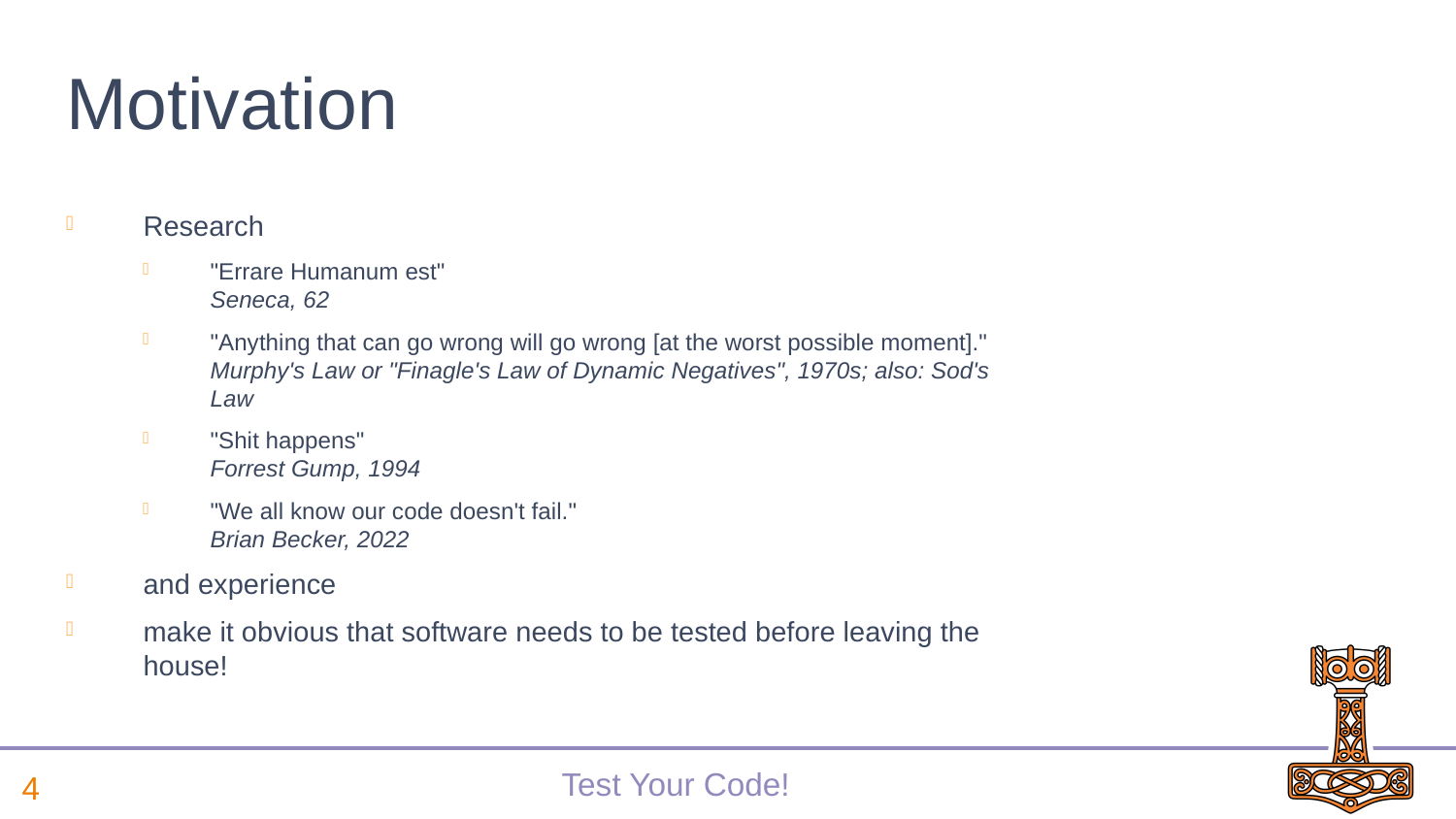

# Motivation
Research
"Errare Humanum est"
Seneca, 62
"Anything that can go wrong will go wrong [at the worst possible moment]."
Murphy's Law or "Finagle's Law of Dynamic Negatives", 1970s; also: Sod's Law
"Shit happens"
Forrest Gump, 1994
"We all know our code doesn't fail."
Brian Becker, 2022
and experience
make it obvious that software needs to be tested before leaving the house!